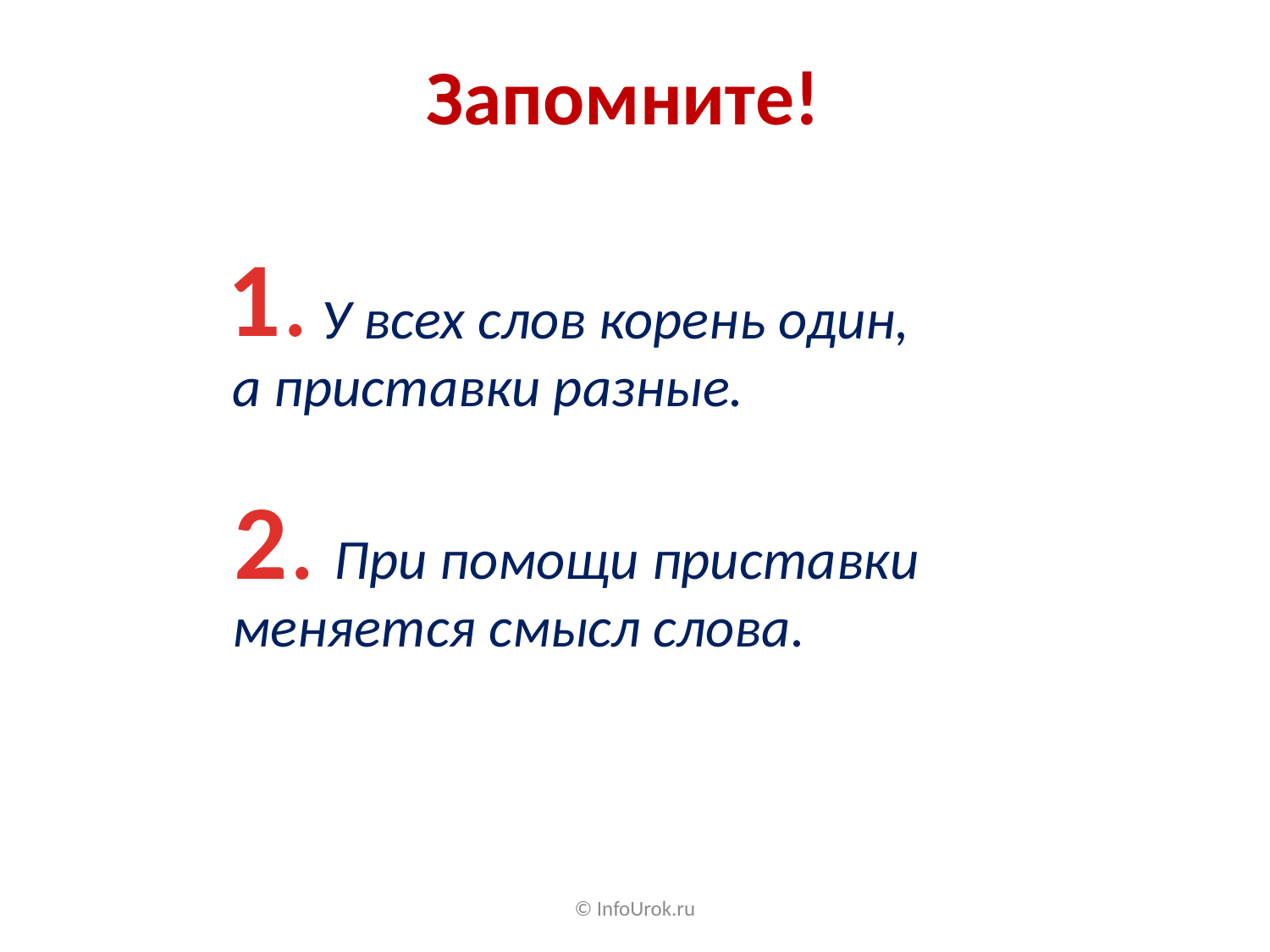

Запомните!
1.
       У всех слов корень один,
а приставки разные.
2.
        При помощи приставки меняется смысл слова.
© InfoUrok.ru